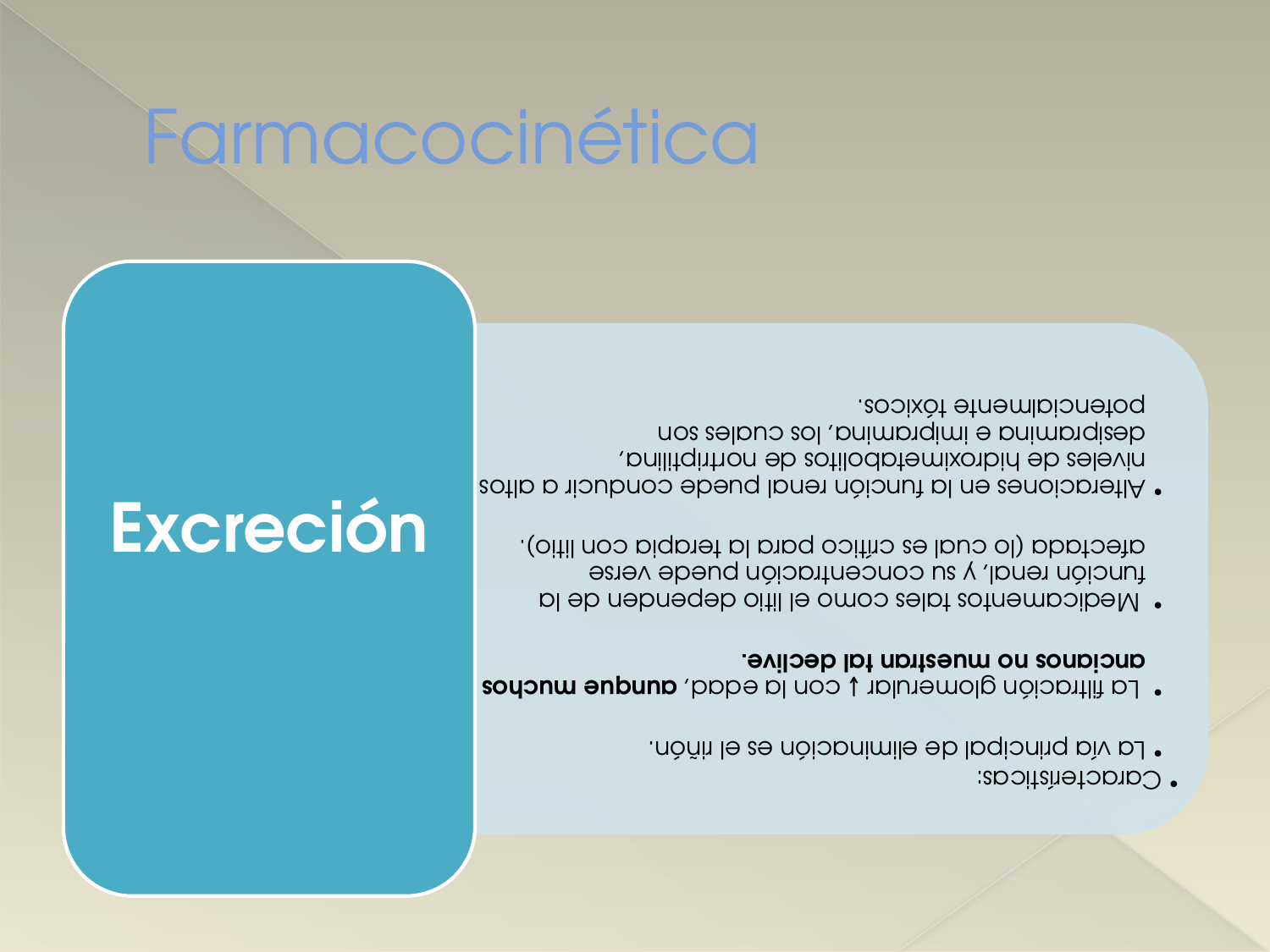

Farmacocinética
Características:
La vía principal de eliminación es el riñón.

 La filtración glomerular ↓ con la edad, aunque muchos ancianos no muestran tal declive.

 Medicamentos tales como el litio dependen de la función renal, y su concentración puede verse afectada (lo cual es crítico para la terapia con litio).

Alteraciones en la función renal puede conducir a altos niveles de hidroximetabolitos de nortriptilina, desipramina e imipramina, los cuales son potencialmente tóxicos.

Excreción